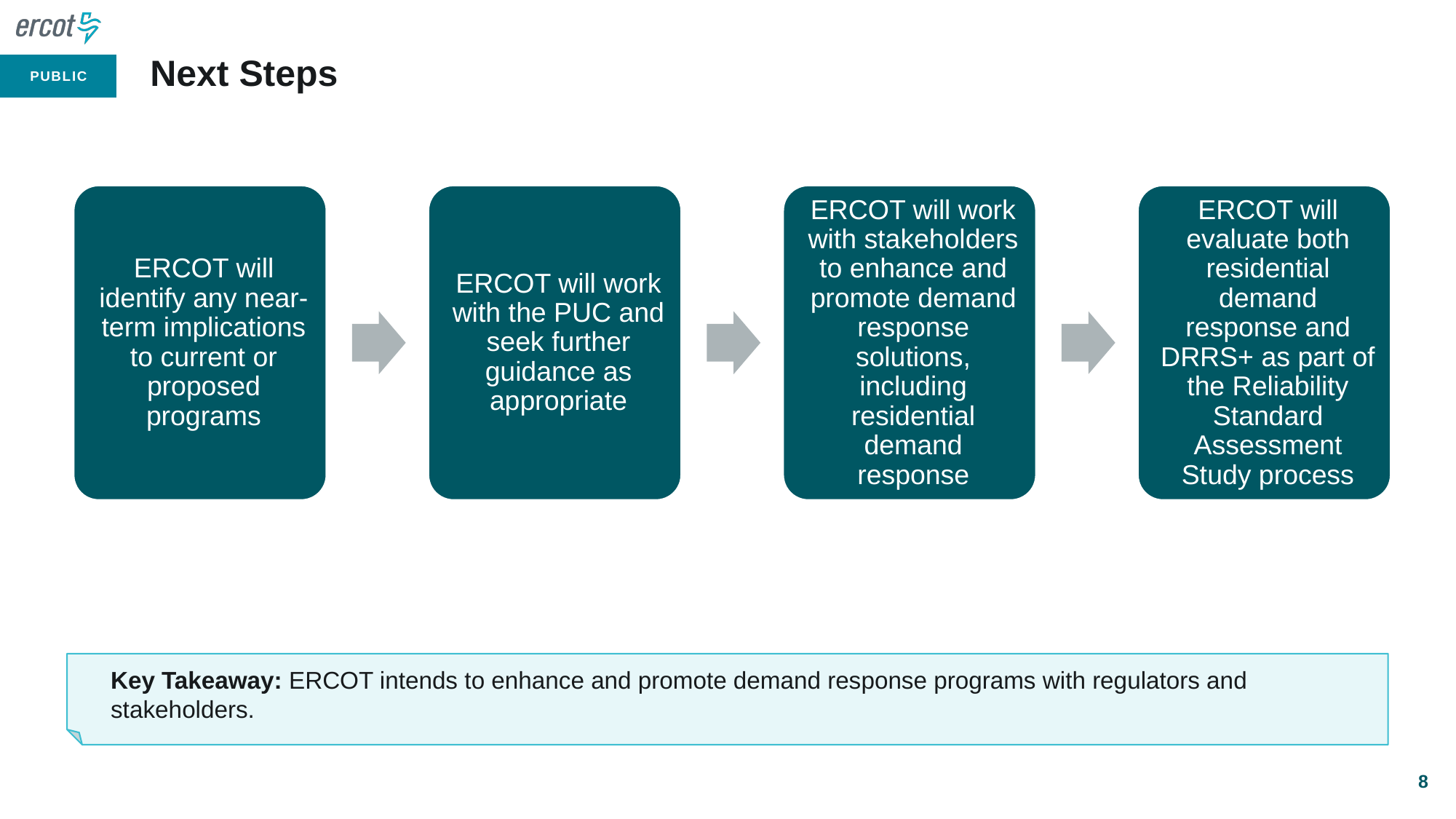

# Next Steps
ERCOT will identify any near-term implications to current or proposed programs

ERCOT will work with the PUC and seek further guidance as appropriate

ERCOT will work with stakeholders to enhance and promote demand response solutions, including residential demand response

ERCOT will evaluate both residential demand response and DRRS+ as part of the Reliability Standard Assessment Study process
Key Takeaway: ERCOT intends to enhance and promote demand response programs with regulators and stakeholders.

8
8
8